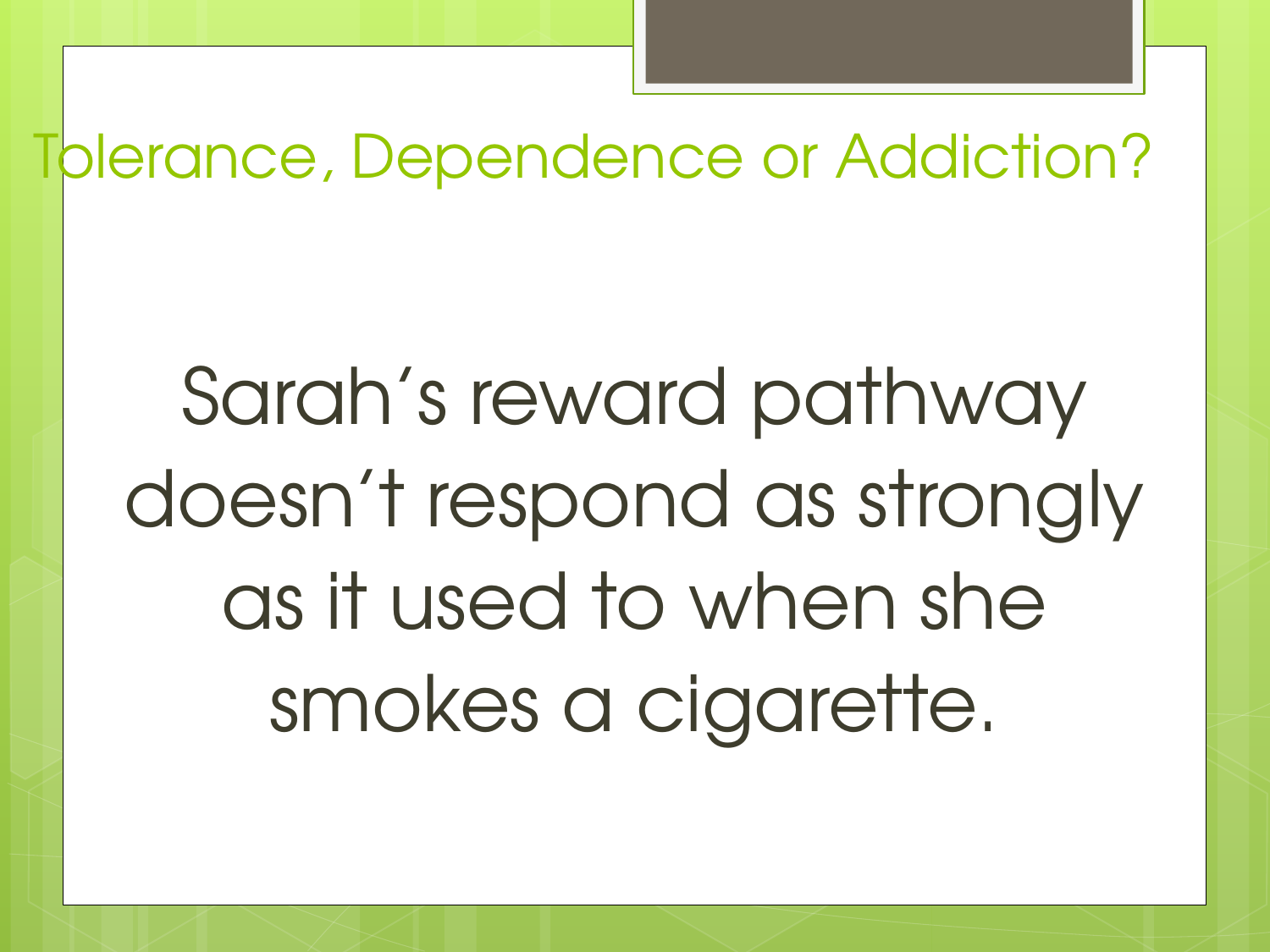

# Tolerance, Dependence or Addiction?

Sarah’s reward pathway doesn’t respond as strongly as it used to when she smokes a cigarette.